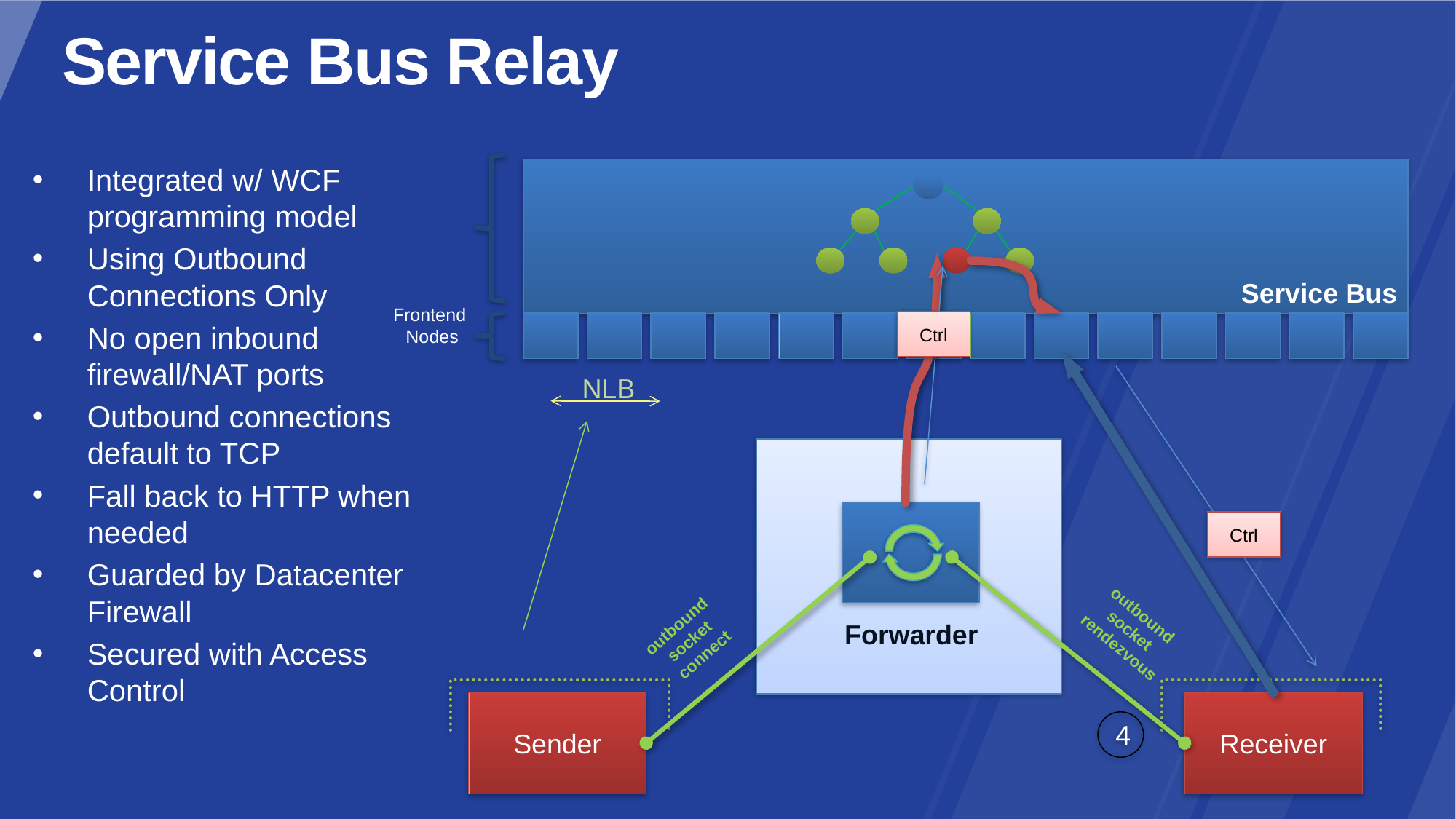

# Service Bus Relay
Integrated w/ WCF programming model
Using Outbound Connections Only
No open inbound firewall/NAT ports
Outbound connections default to TCP
Fall back to HTTP when needed
Guarded by Datacenter Firewall
Secured with Access Control

Service Bus

Ctrl
Frontend
Nodes

NLB
Ctrl

Forwarder
outbound
socket
connect
outbound
socket
rendezvous

Sender
Receiver
4